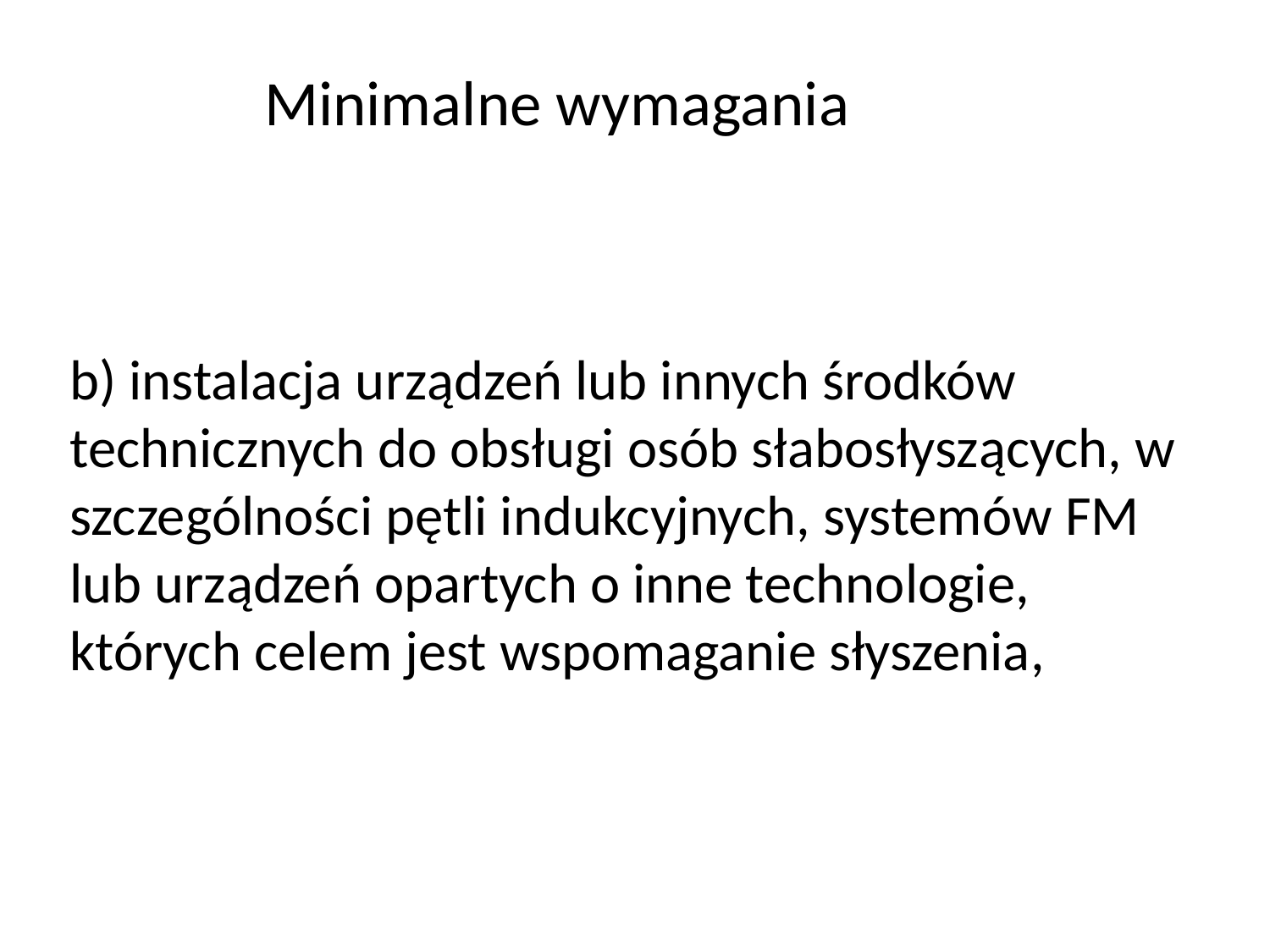

# Minimalne wymagania

b) instalacja urządzeń lub innych środków technicznych do obsługi osób słabosłyszących, w szczególności pętli indukcyjnych, systemów FM lub urządzeń opartych o inne technologie, których celem jest wspomaganie słyszenia,